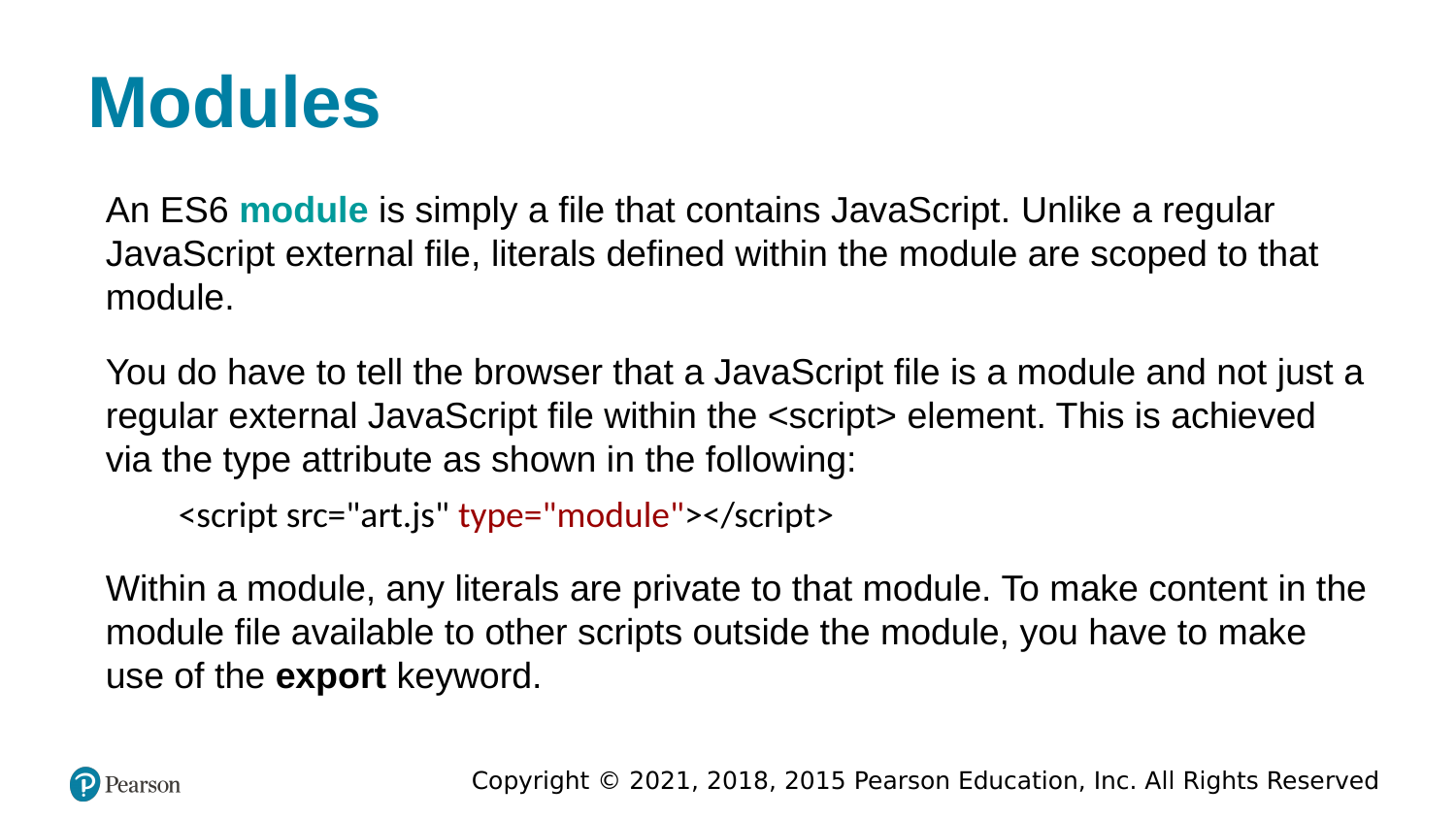

# Modules
An ES6 module is simply a file that contains JavaScript. Unlike a regular JavaScript external file, literals defined within the module are scoped to that module.
You do have to tell the browser that a JavaScript file is a module and not just a regular external JavaScript file within the <script> element. This is achieved via the type attribute as shown in the following:
<script src="art.js" type="module"></script>
Within a module, any literals are private to that module. To make content in the module file available to other scripts outside the module, you have to make use of the export keyword.